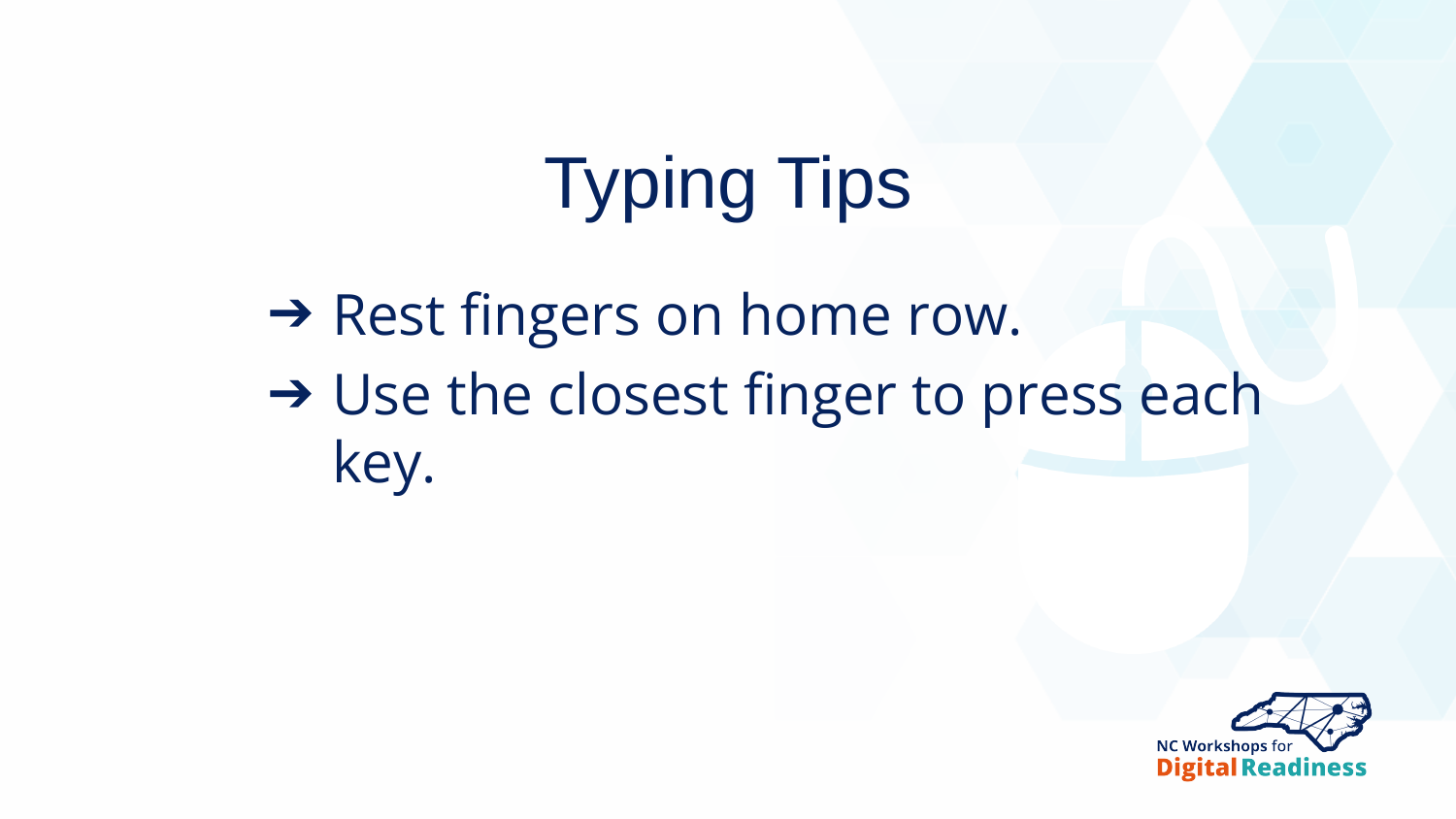

# Typing Tips
Rest fingers on home row.
Use the closest finger to press each key.